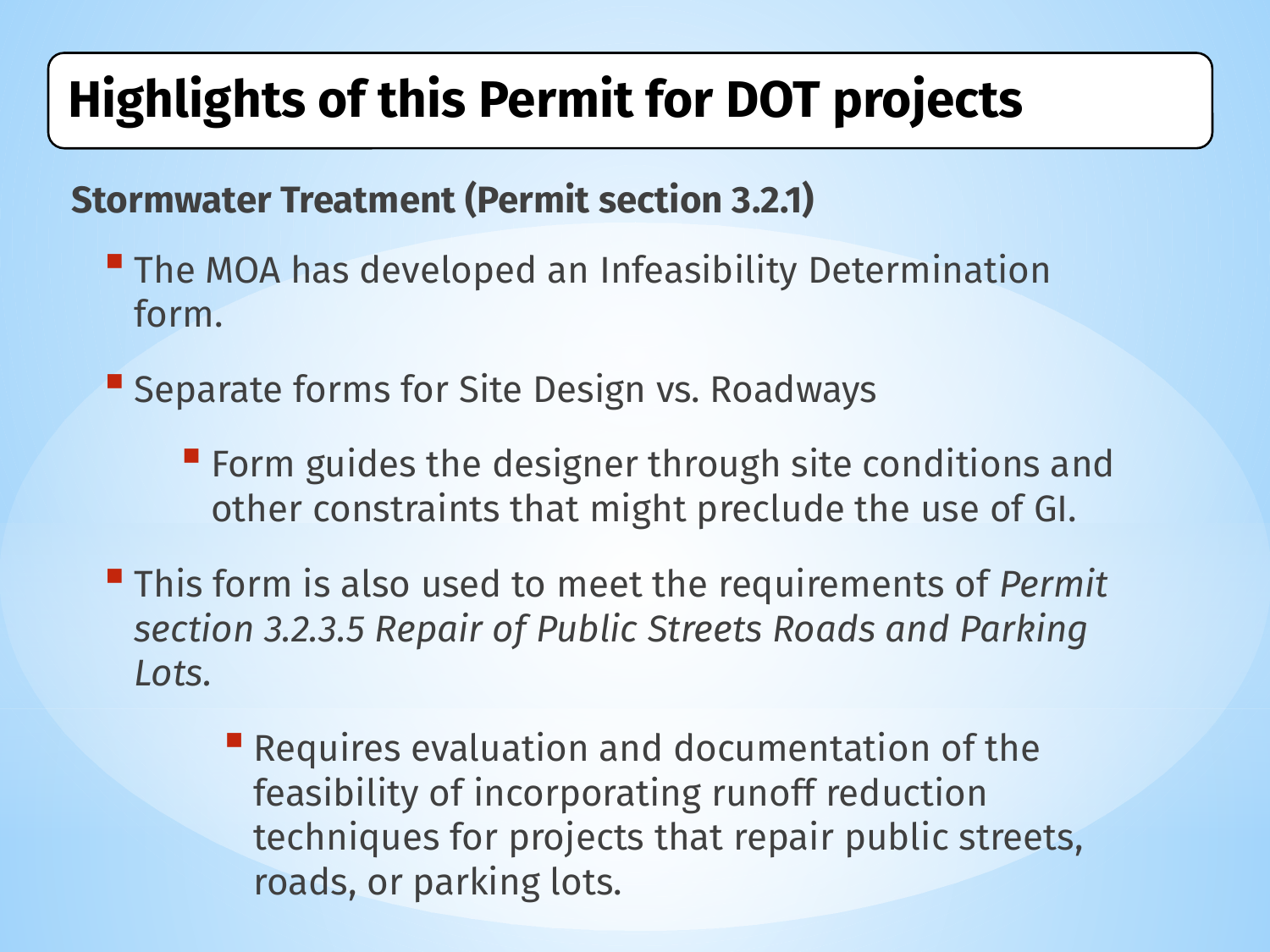

Highlights of this Permit for DOT projects
Stormwater Treatment (Permit section 3.2.1)
The MOA has developed an Infeasibility Determination form.
Separate forms for Site Design vs. Roadways
Form guides the designer through site conditions and other constraints that might preclude the use of GI.
This form is also used to meet the requirements of Permit section 3.2.3.5 Repair of Public Streets Roads and Parking Lots.
Requires evaluation and documentation of the feasibility of incorporating runoff reduction techniques for projects that repair public streets, roads, or parking lots.